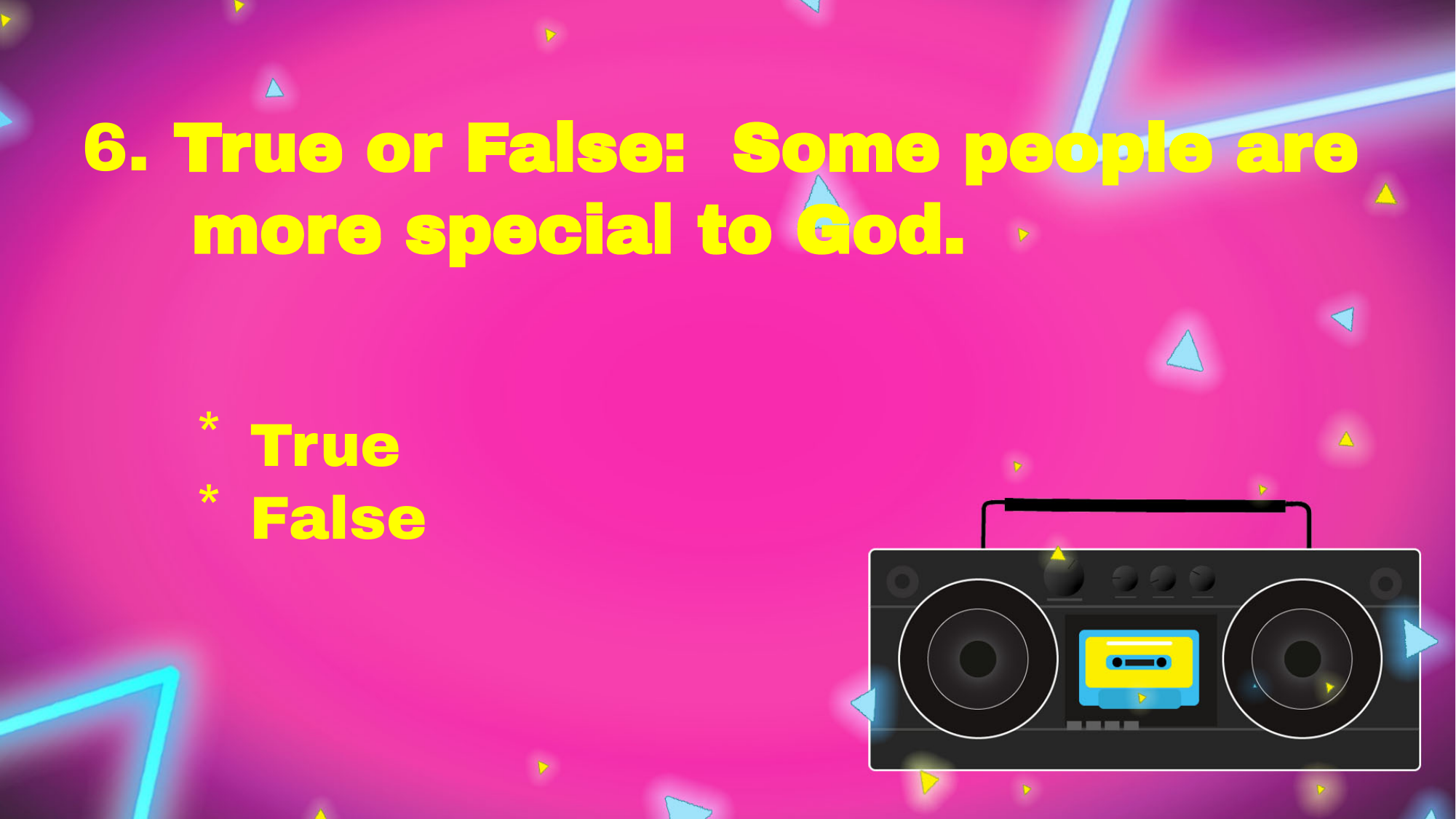

6. True or False:  Some people are
	more special to God.

True
False